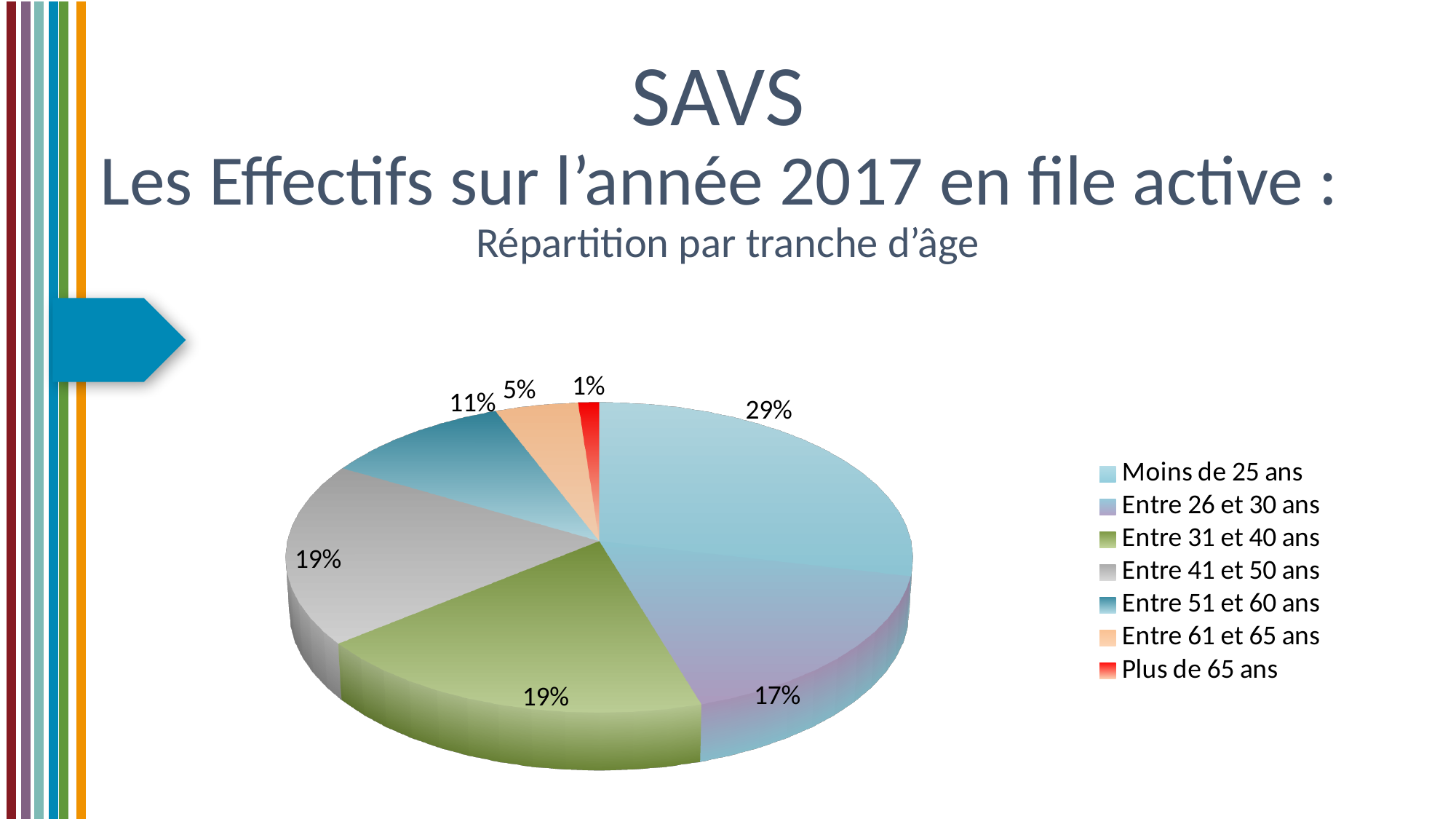

SAVS
Les Effectifs sur l’année 2017 en file active :
Répartition par tranche d’âge

[unsupported chart]